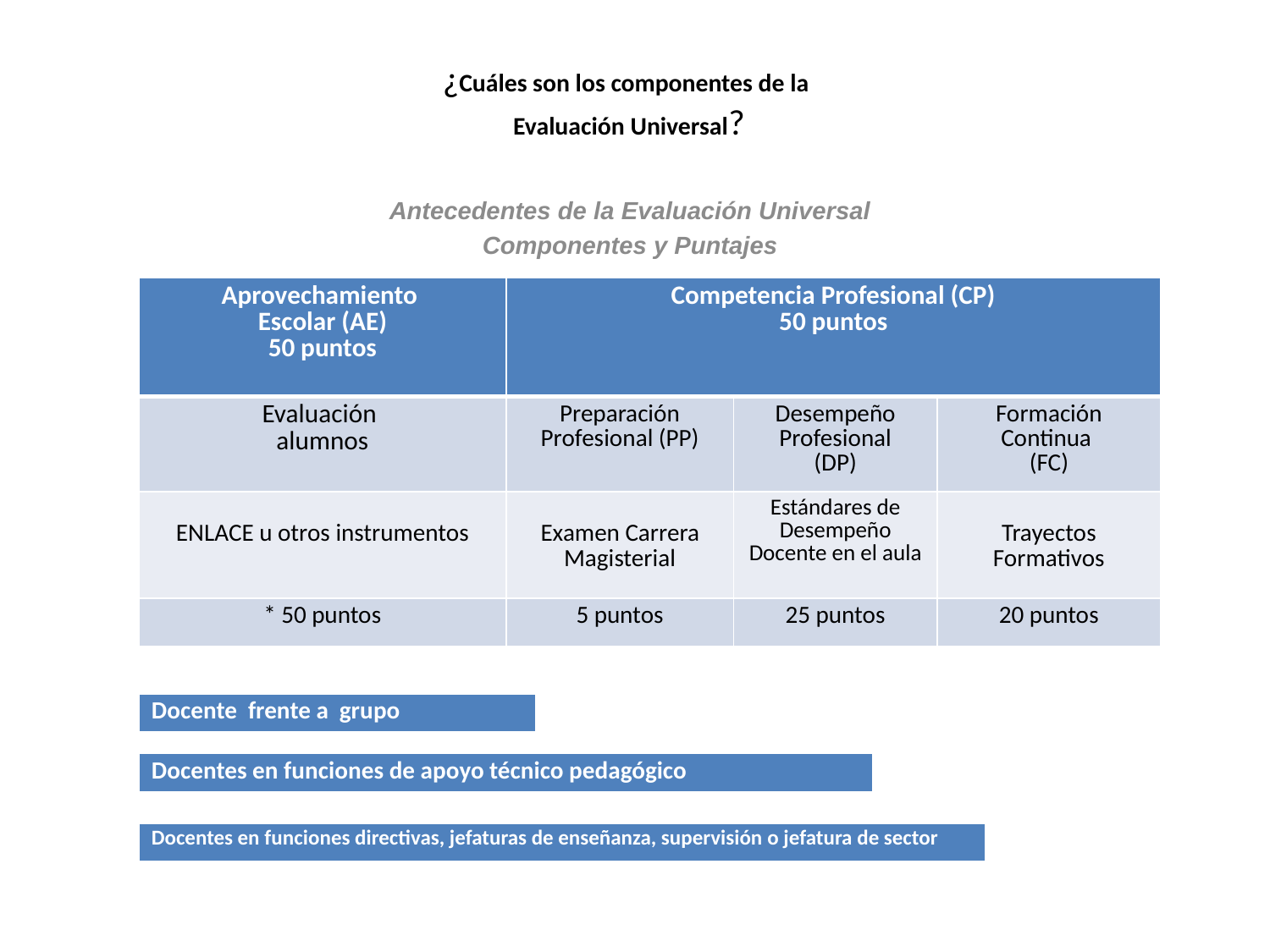

# ¿Cuáles son los componentes de la Evaluación Universal?
Antecedentes de la Evaluación Universal
Componentes y Puntajes

| Aprovechamiento Escolar (AE) 50 puntos | Competencia Profesional (CP) 50 puntos |  |  |
| --- | --- | --- | --- |
| Evaluación alumnos | Preparación Profesional (PP) | Desempeño Profesional (DP) | Formación Continua (FC) |
| ENLACE u otros instrumentos | Examen Carrera Magisterial | Estándares de Desempeño Docente en el aula | Trayectos Formativos |
| \* 50 puntos | 5 puntos | 25 puntos | 20 puntos |
| Docente frente a grupo |
| --- |
| Docentes en funciones de apoyo técnico pedagógico |
| --- |
| Docentes en funciones directivas, jefaturas de enseñanza, supervisión o jefatura de sector |
| --- |